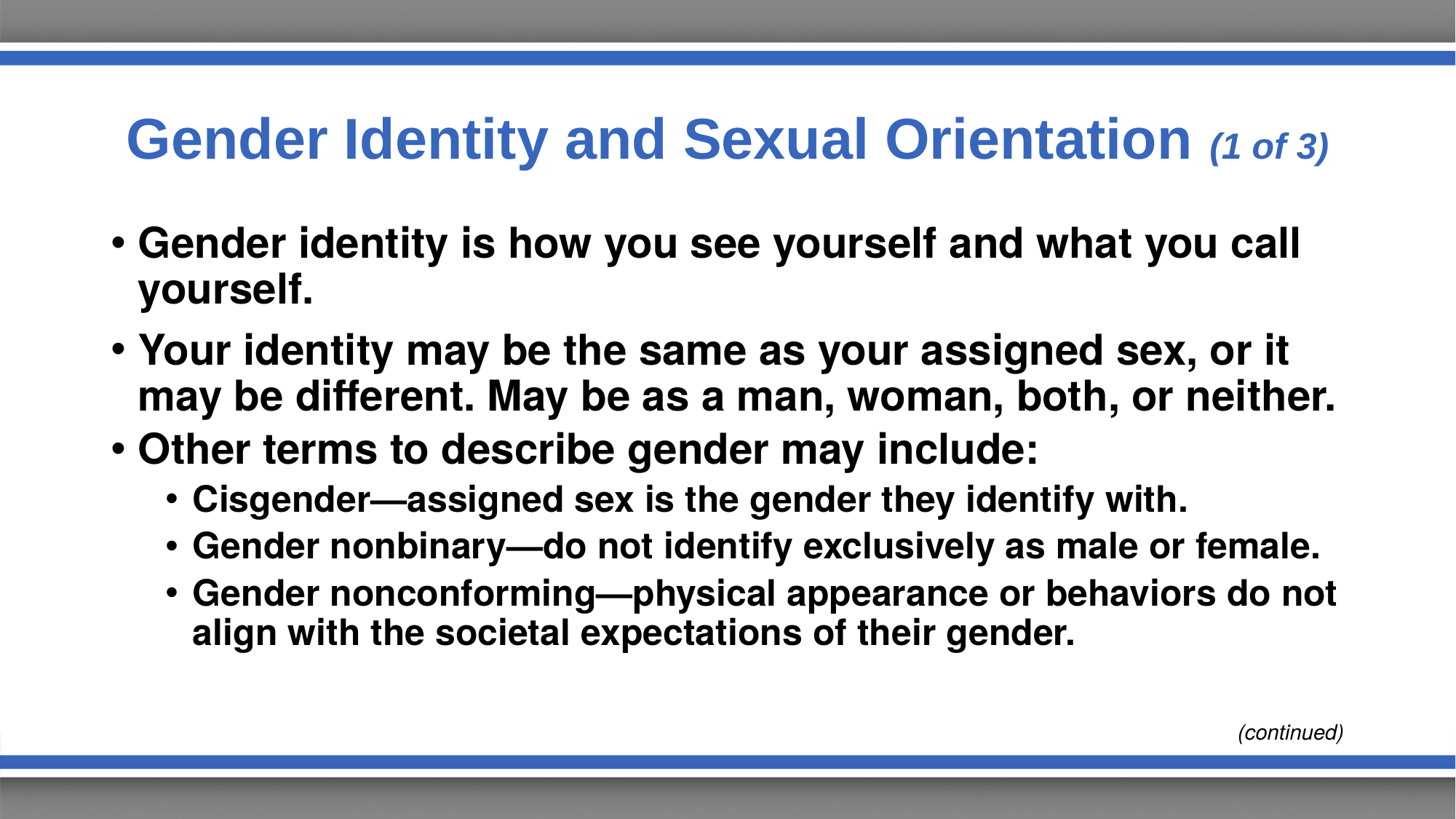

# Gender Identity and Sexual Orientation (1 of 3)
Gender identity is how you see yourself and what you call yourself.
Your identity may be the same as your assigned sex, or it may be different. May be as a man, woman, both, or neither.
Other terms to describe gender may include:
Cisgender—assigned sex is the gender they identify with.
Gender nonbinary—do not identify exclusively as male or female.
Gender nonconforming—physical appearance or behaviors do not align with the societal expectations of their gender.

(continued)